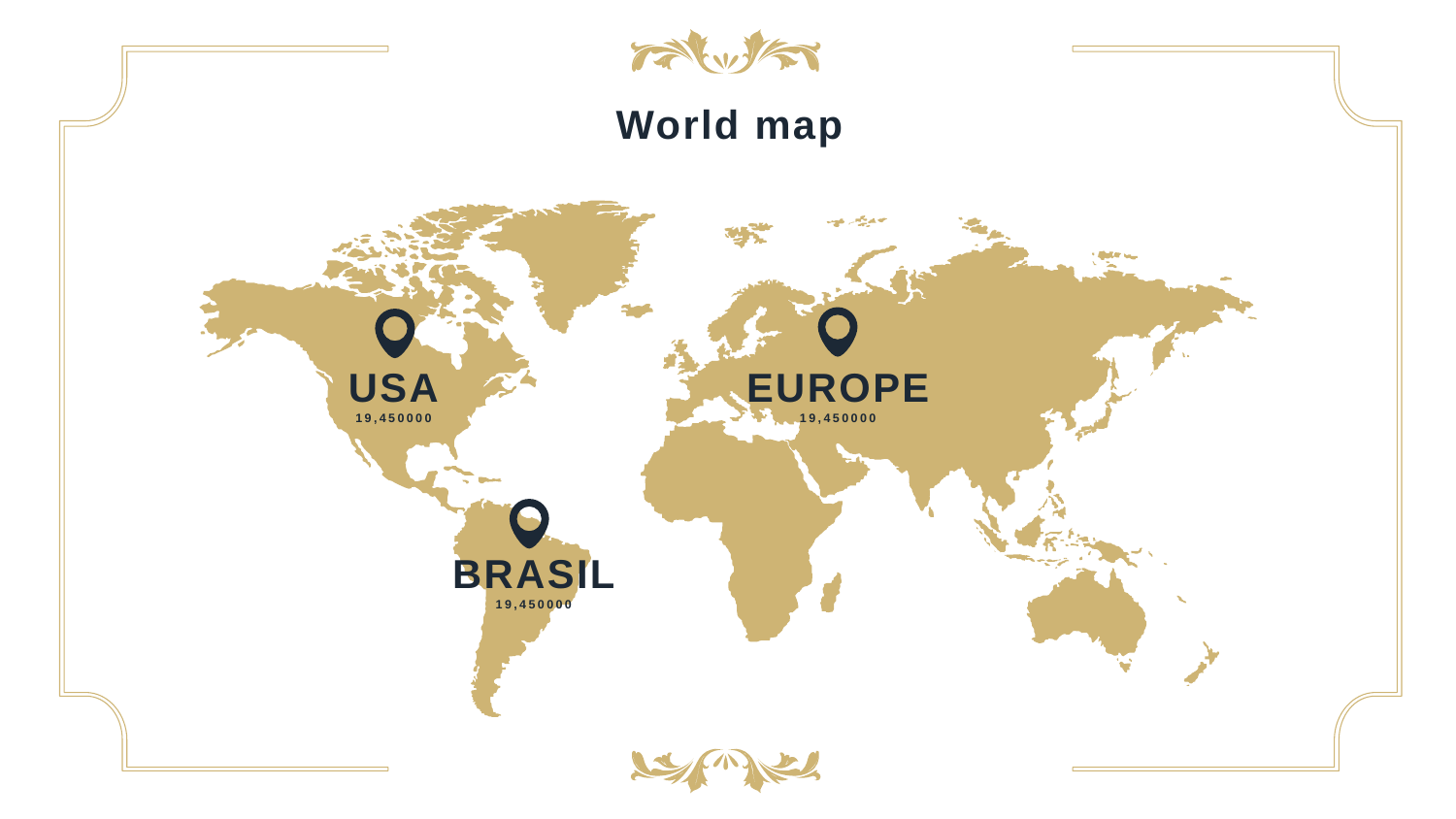

World map

EUROPE
19,450000
USA
19,450000

BRASIL
19,450000